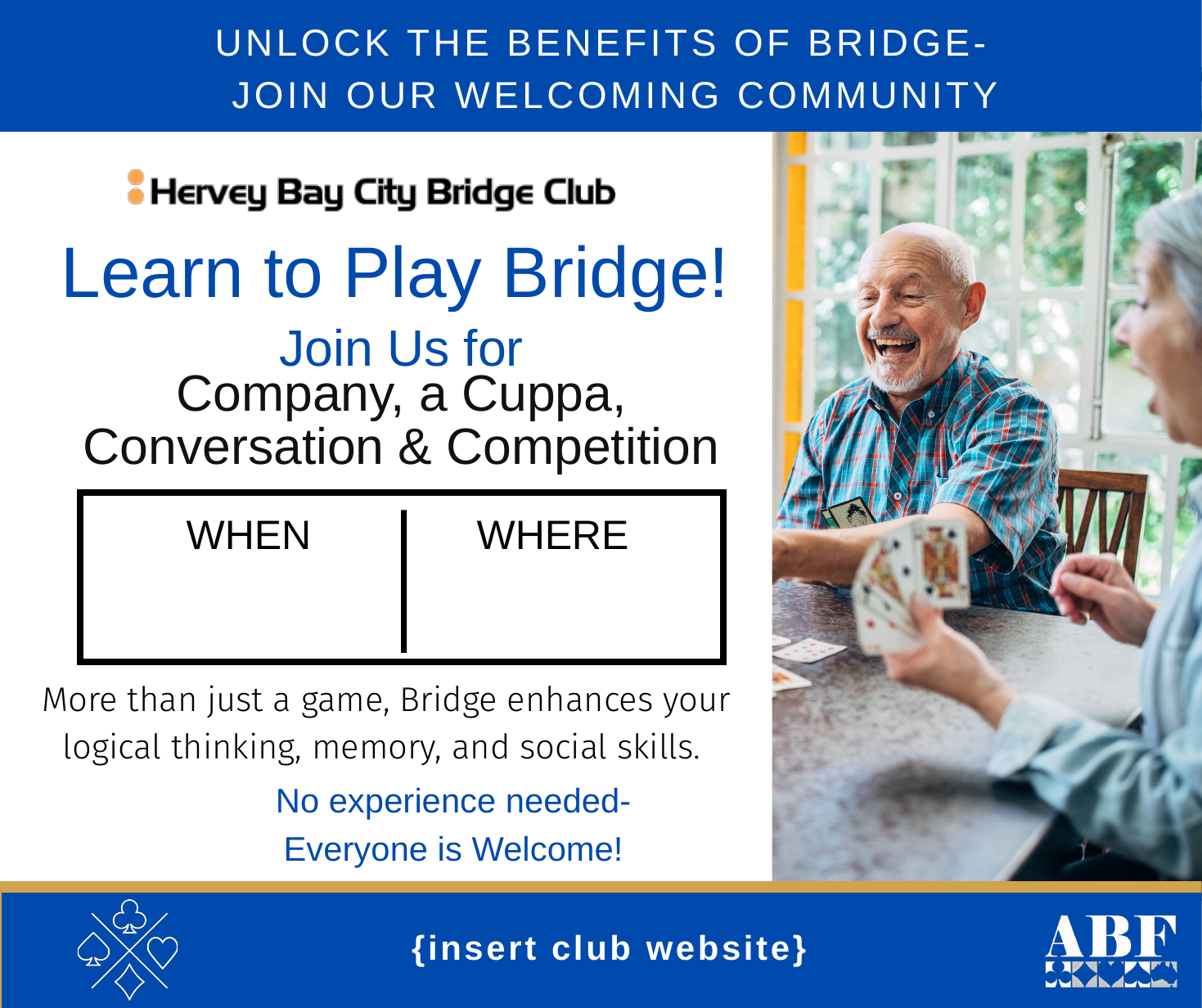

UNLOCK THE BENEFITS OF BRIDGE-
JOIN OUR WELCOMING COMMUNITY

Learn to Play Bridge!
Join Us for
Company, a Cuppa, Conversation & Competition

WHEN
WHERE

More than just a game, Bridge enhances your logical thinking, memory, and social skills.

No experience needed-Everyone is Welcome!

{insert club website}